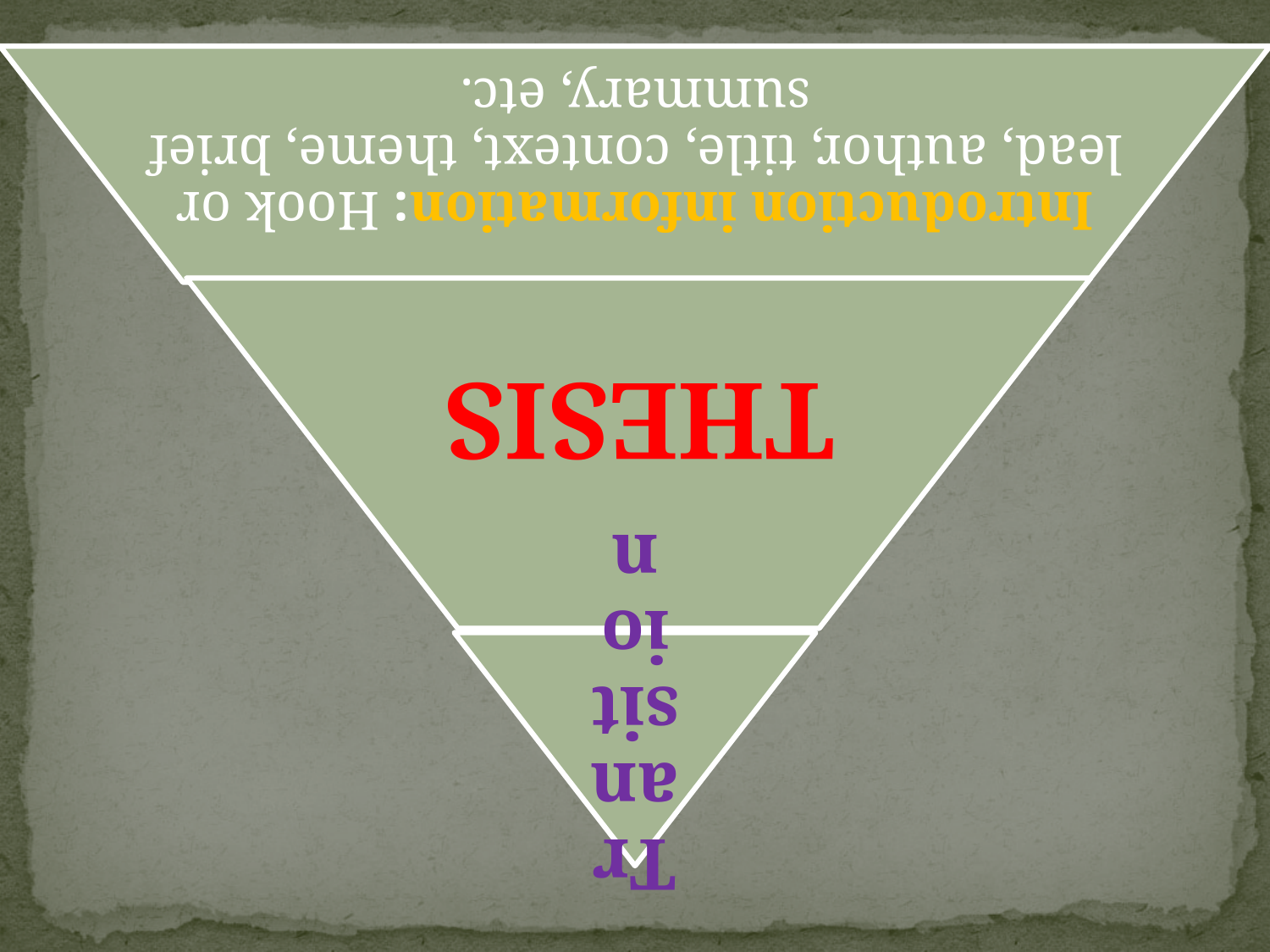

Introduction information: Hook or lead, author, title, context, theme, brief summary, etc.
THESIS
Transition